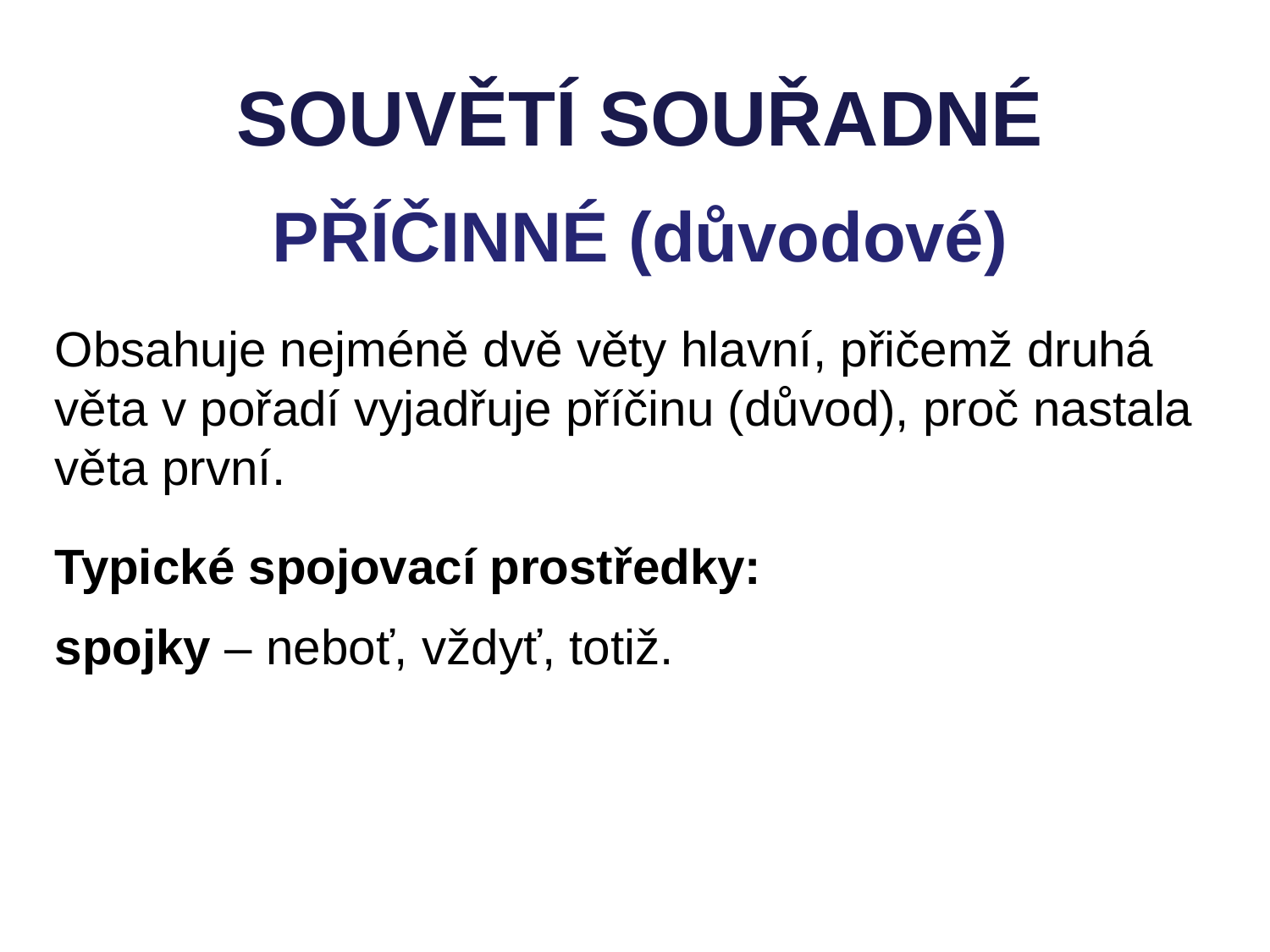

SOUVĚTÍ SOUŘADNÉ
PŘÍČINNÉ (důvodové)
Obsahuje nejméně dvě věty hlavní, přičemž druhá věta v pořadí vyjadřuje příčinu (důvod), proč nastala věta první.
Typické spojovací prostředky:
spojky – neboť, vždyť, totiž.